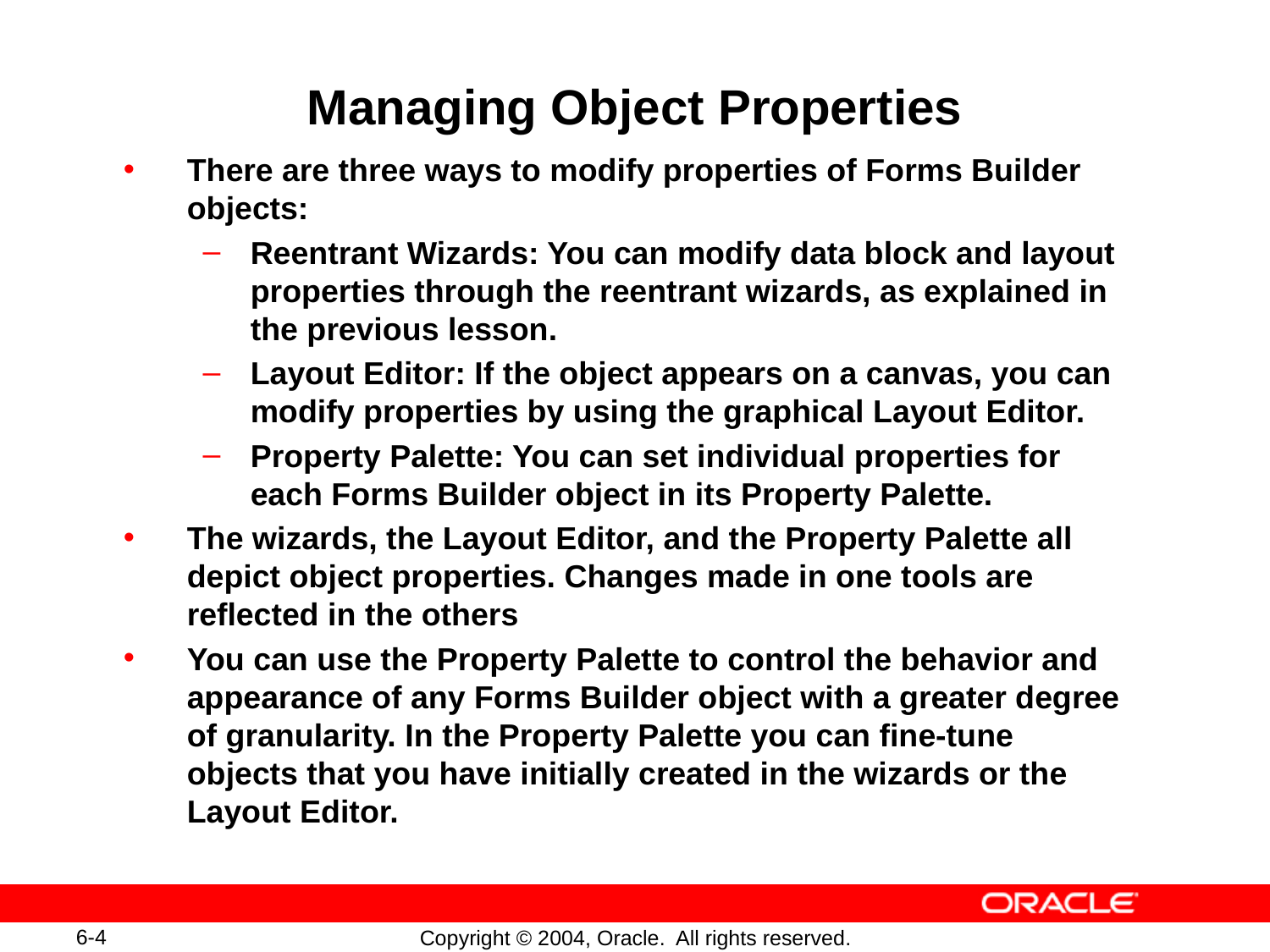

# Managing Object Properties
There are three ways to modify properties of Forms Builder objects:
Reentrant Wizards: You can modify data block and layout properties through the reentrant wizards, as explained in the previous lesson.
Layout Editor: If the object appears on a canvas, you can modify properties by using the graphical Layout Editor.
Property Palette: You can set individual properties for each Forms Builder object in its Property Palette.
The wizards, the Layout Editor, and the Property Palette all depict object properties. Changes made in one tools are reflected in the others
You can use the Property Palette to control the behavior and appearance of any Forms Builder object with a greater degree of granularity. In the Property Palette you can fine-tune objects that you have initially created in the wizards or the Layout Editor.